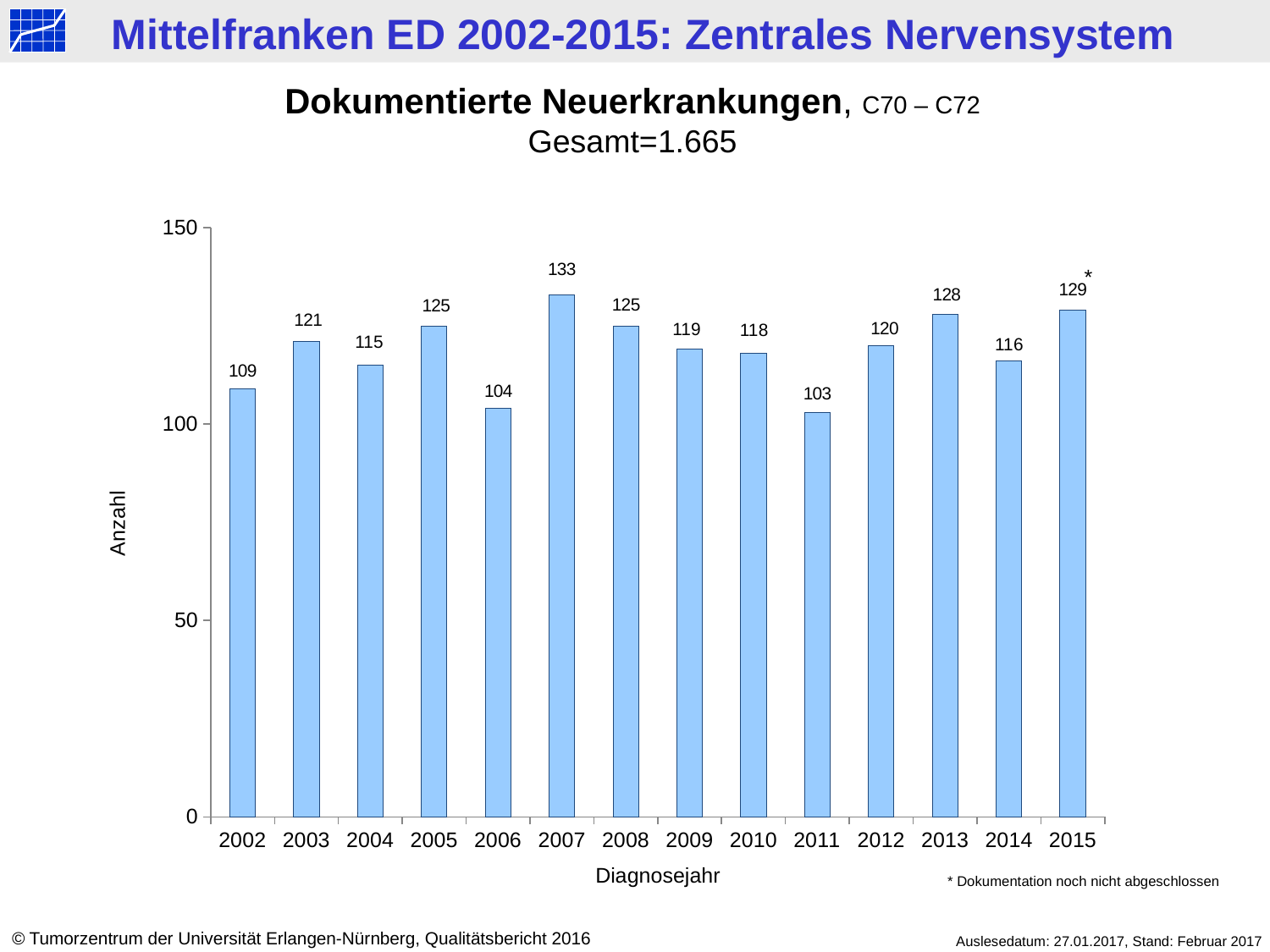

Dokumentierte Neuerkrankungen, C70 – C72
Gesamt=1.665

### Chart

| Category | Datenreihe 1 |
|---|---|
| 2002 | 109.0 |
| 2003 | 121.0 |
| 2004 | 115.0 |
| 2005 | 125.0 |
| 2006 | 104.0 |
| 2007 | 133.0 |
| 2008 | 125.0 |
| 2009 | 119.0 |
| 2010 | 118.0 |
| 2011 | 103.0 |
| 2012 | 120.0 |
| 2013 | 128.0 |
| 2014 | 116.0 |
| 2015 | 129.0 |
*
Anzahl
Diagnosejahr
* Dokumentation noch nicht abgeschlossen